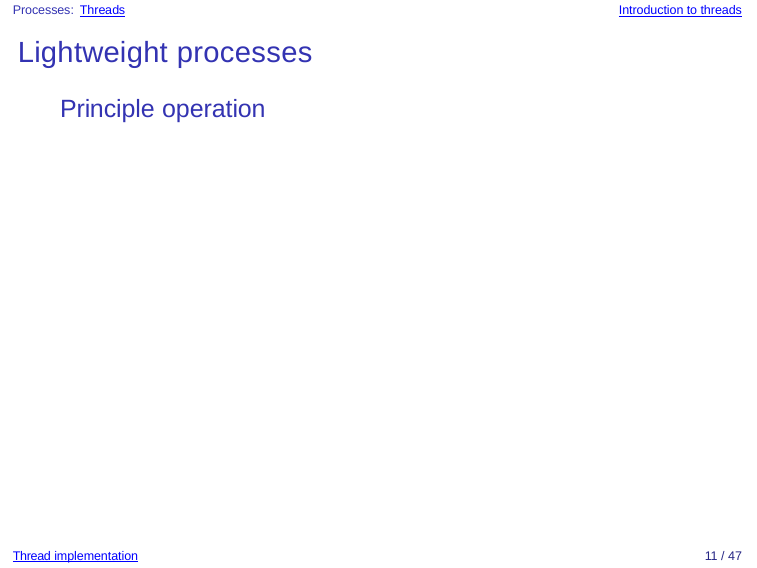

Processes: Threads
Introduction to threads
Lightweight processes
Principle operation
Thread implementation
11 / 47